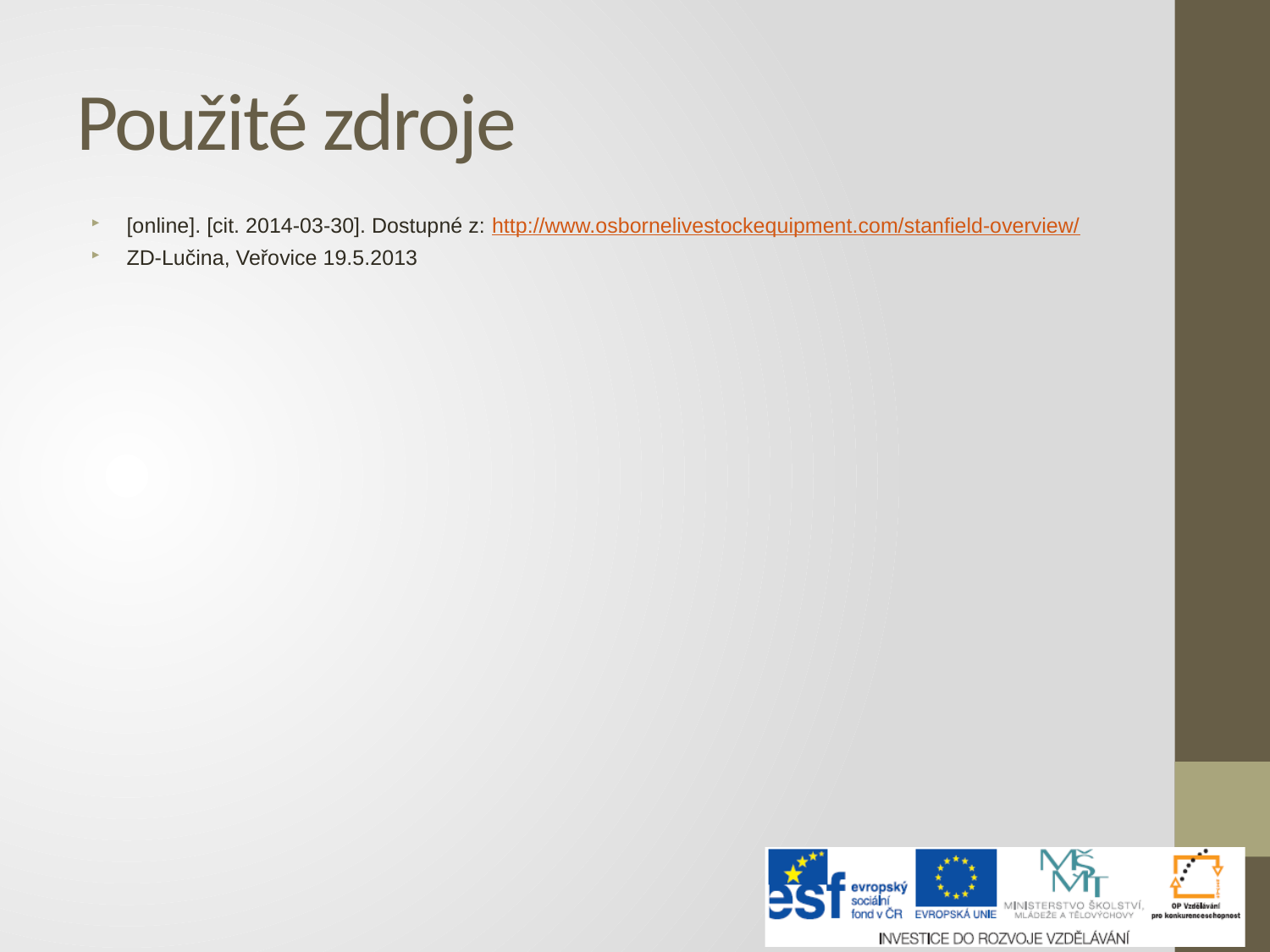

# Použité zdroje
[online]. [cit. 2014-03-30]. Dostupné z: http://www.osbornelivestockequipment.com/stanfield-overview/
ZD-Lučina, Veřovice 19.5.2013